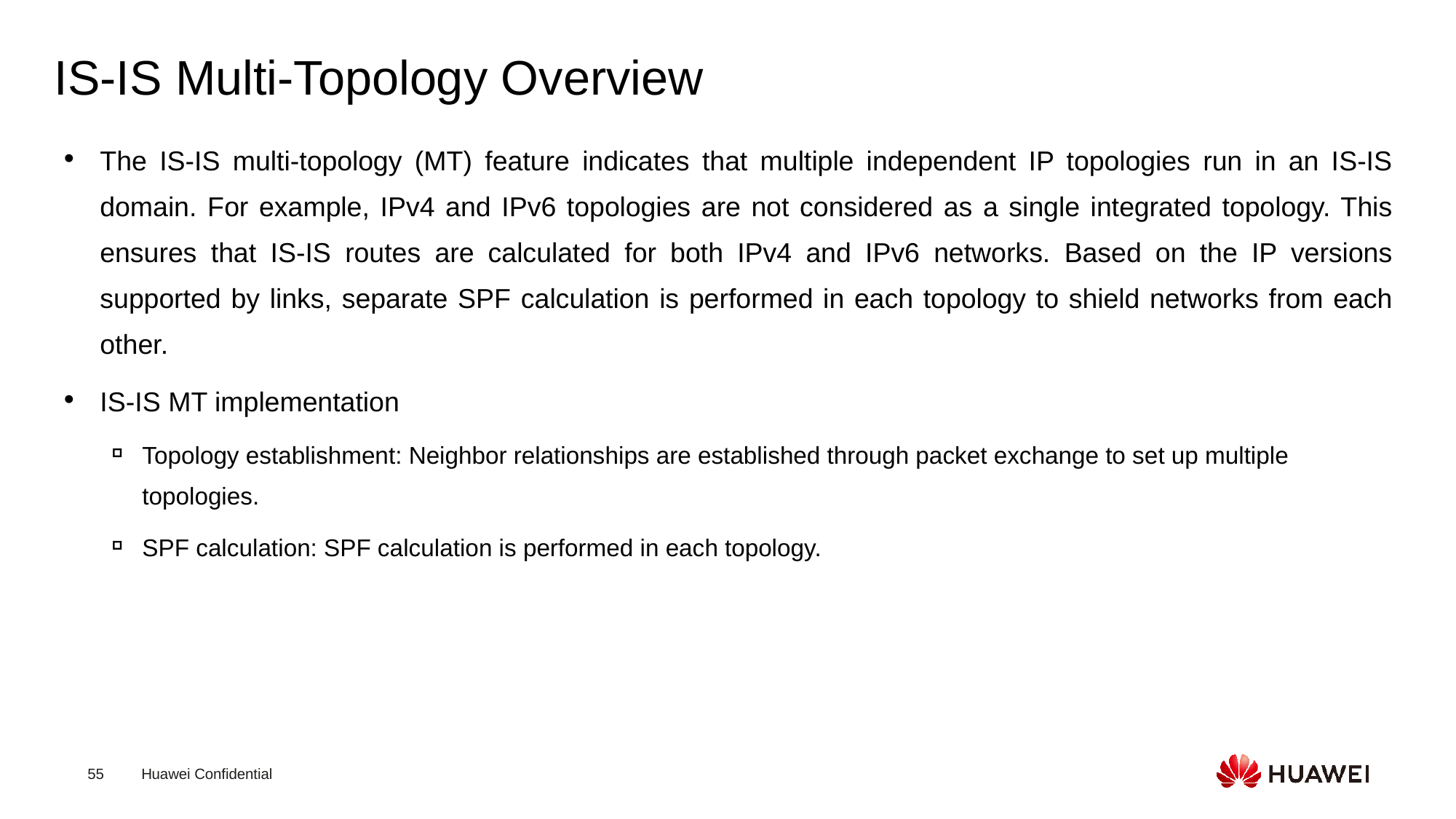

# IS-IS Multi-Topology Overview
The IS-IS multi-topology (MT) feature indicates that multiple independent IP topologies run in an IS-IS domain. For example, IPv4 and IPv6 topologies are not considered as a single integrated topology. This ensures that IS-IS routes are calculated for both IPv4 and IPv6 networks. Based on the IP versions supported by links, separate SPF calculation is performed in each topology to shield networks from each other.
IS-IS MT implementation
Topology establishment: Neighbor relationships are established through packet exchange to set up multiple topologies.
SPF calculation: SPF calculation is performed in each topology.